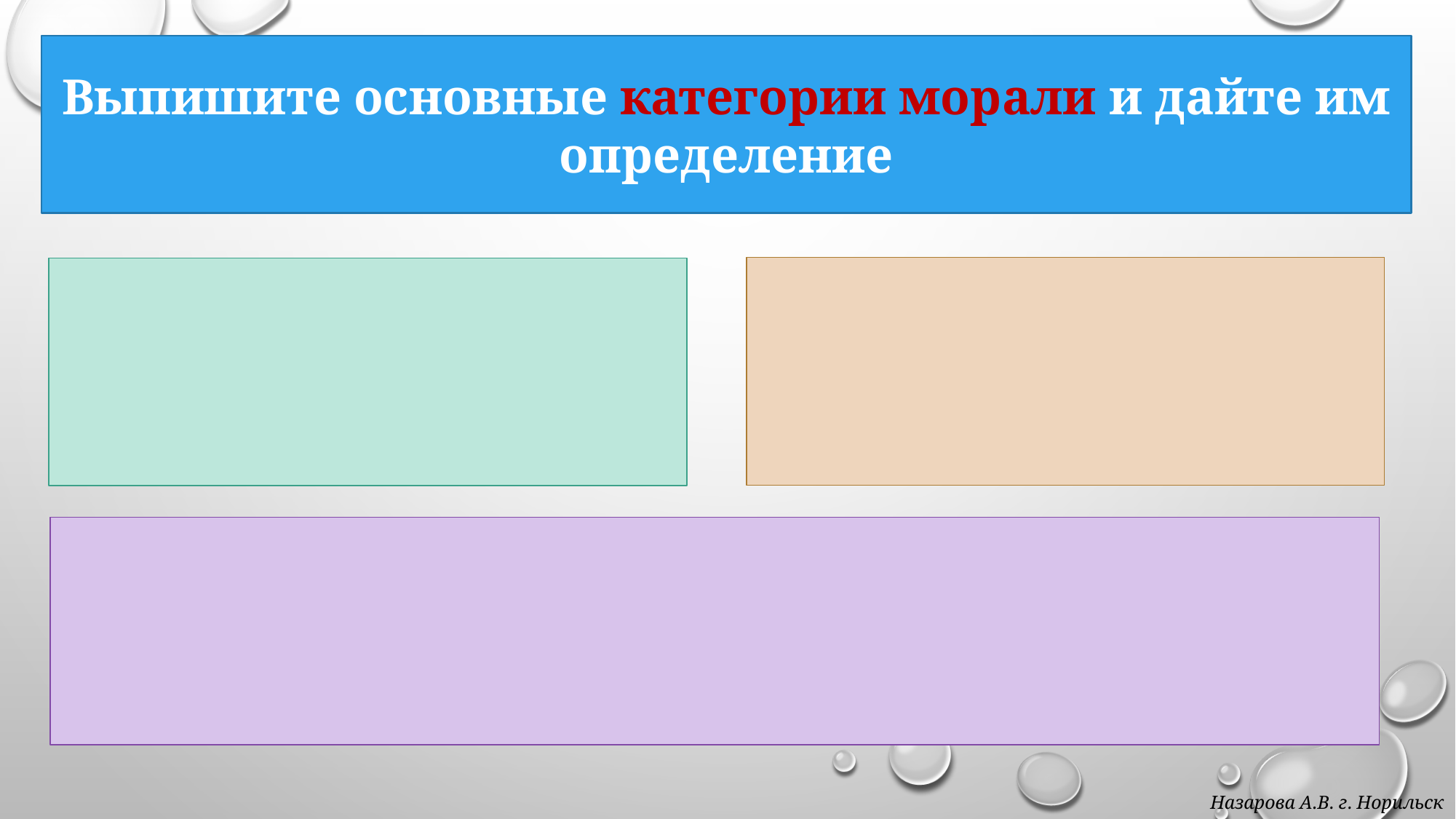

Выпишите основные категории морали и дайте им определение

Назарова А.В. г. Норильск